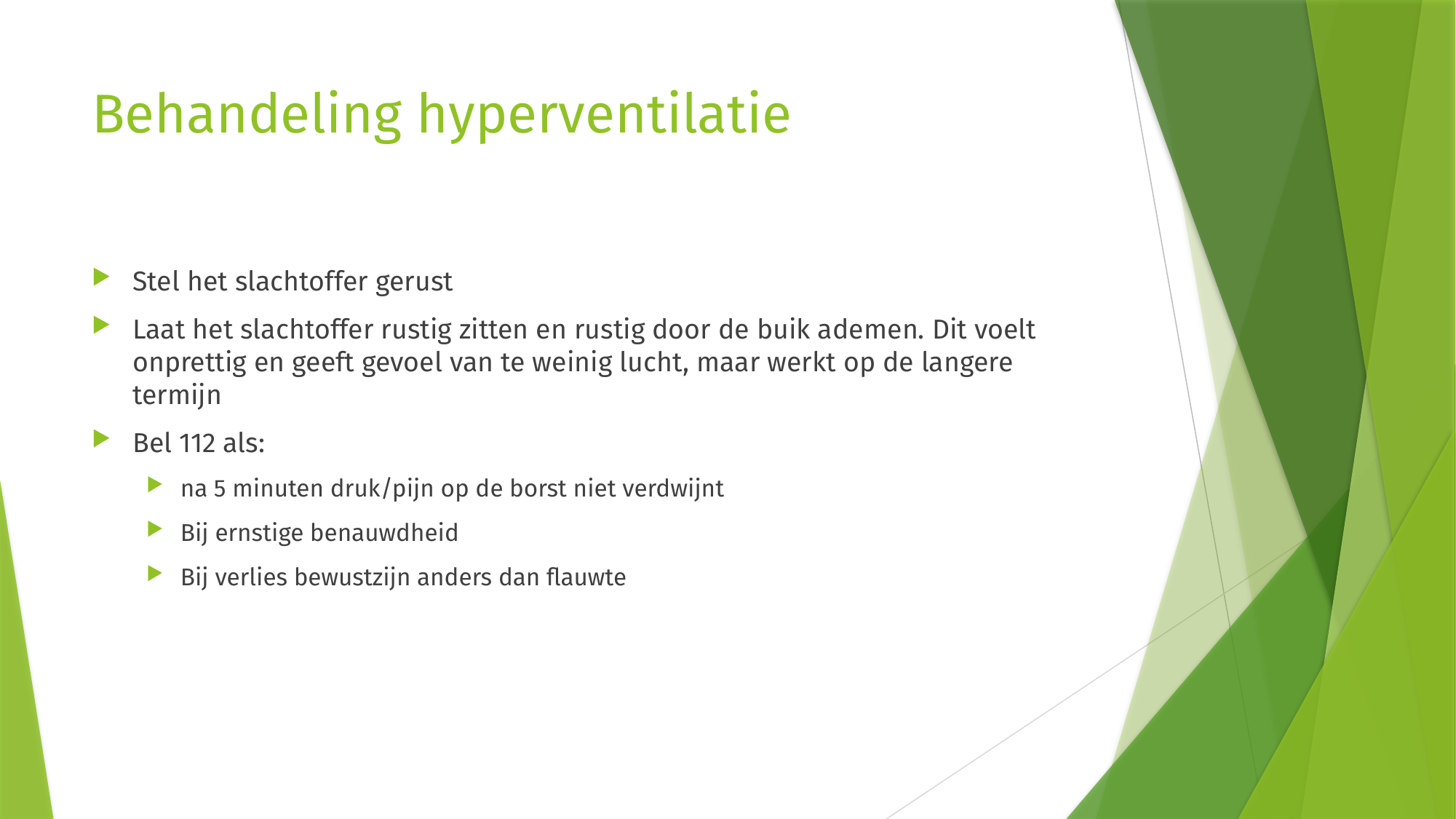

# Behandeling hyperventilatie
Stel het slachtoffer gerust
Laat het slachtoffer rustig zitten en rustig door de buik ademen. Dit voelt onprettig en geeft gevoel van te weinig lucht, maar werkt op de langere termijn
Bel 112 als:
na 5 minuten druk/pijn op de borst niet verdwijnt
Bij ernstige benauwdheid
Bij verlies bewustzijn anders dan flauwte